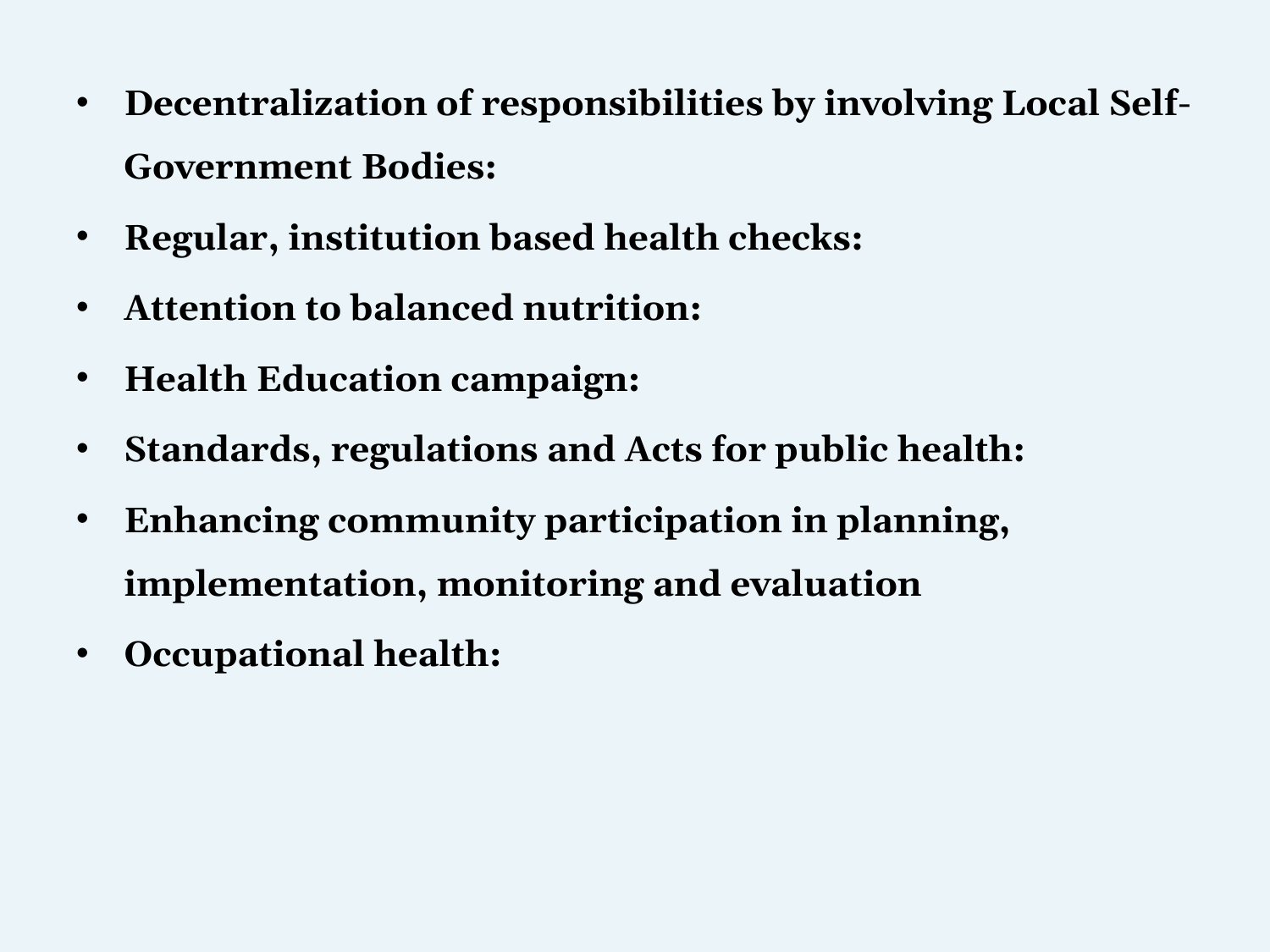

Decentralization of responsibilities by involving Local Self-Government Bodies:
Regular, institution based health checks:
Attention to balanced nutrition:
Health Education campaign:
Standards, regulations and Acts for public health:
Enhancing community participation in planning, implementation, monitoring and evaluation
Occupational health: